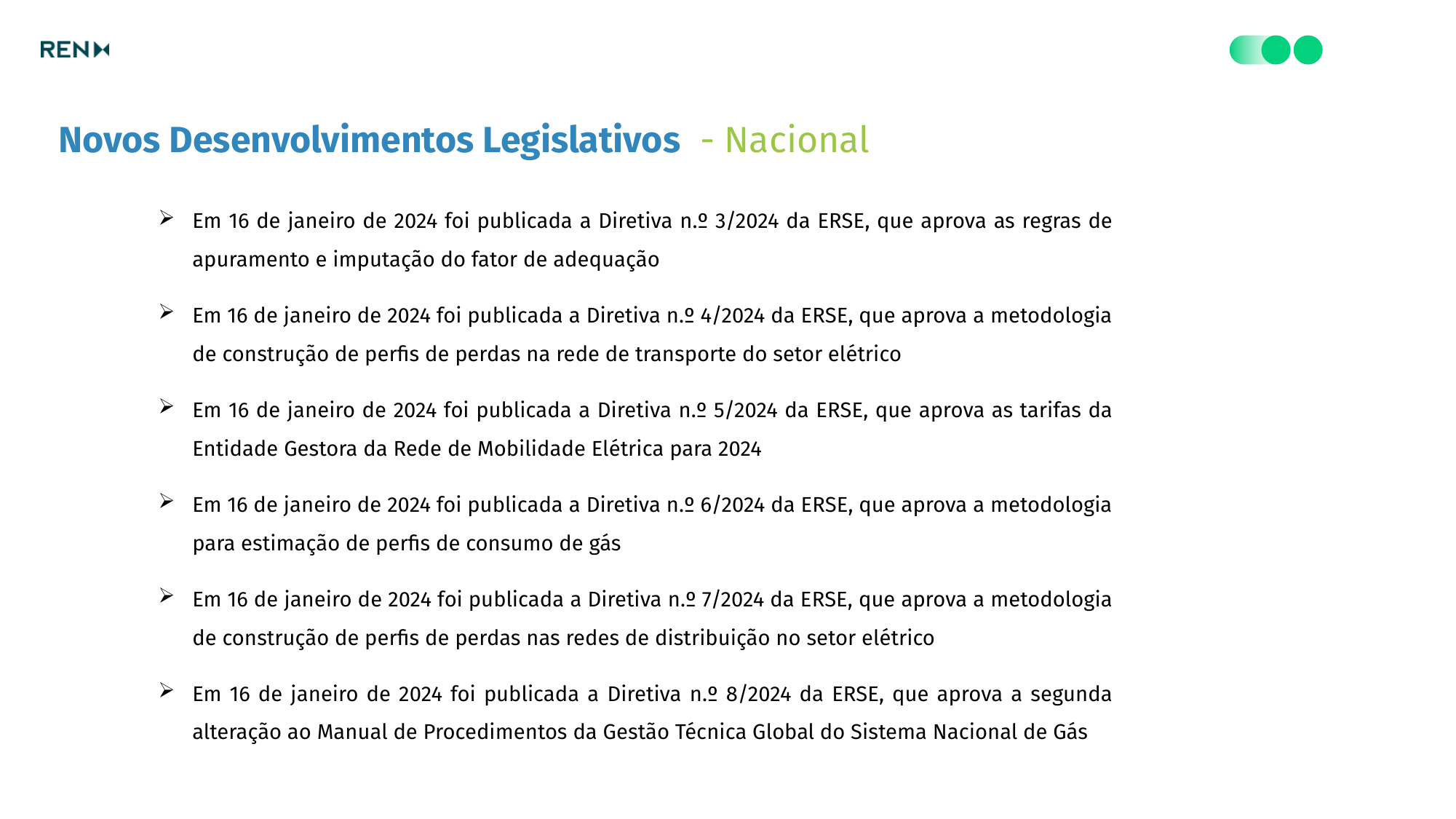

Novos Desenvolvimentos Legislativos  - Nacional
Em 16 de janeiro de 2024 foi publicada a Diretiva n.º 3/2024 da ERSE, que aprova as regras de apuramento e imputação do fator de adequação
Em 16 de janeiro de 2024 foi publicada a Diretiva n.º 4/2024 da ERSE, que aprova a metodologia de construção de perfis de perdas na rede de transporte do setor elétrico
Em 16 de janeiro de 2024 foi publicada a Diretiva n.º 5/2024 da ERSE, que aprova as tarifas da Entidade Gestora da Rede de Mobilidade Elétrica para 2024
Em 16 de janeiro de 2024 foi publicada a Diretiva n.º 6/2024 da ERSE, que aprova a metodologia para estimação de perfis de consumo de gás
Em 16 de janeiro de 2024 foi publicada a Diretiva n.º 7/2024 da ERSE, que aprova a metodologia de construção de perfis de perdas nas redes de distribuição no setor elétrico
Em 16 de janeiro de 2024 foi publicada a Diretiva n.º 8/2024 da ERSE, que aprova a segunda alteração ao Manual de Procedimentos da Gestão Técnica Global do Sistema Nacional de Gás